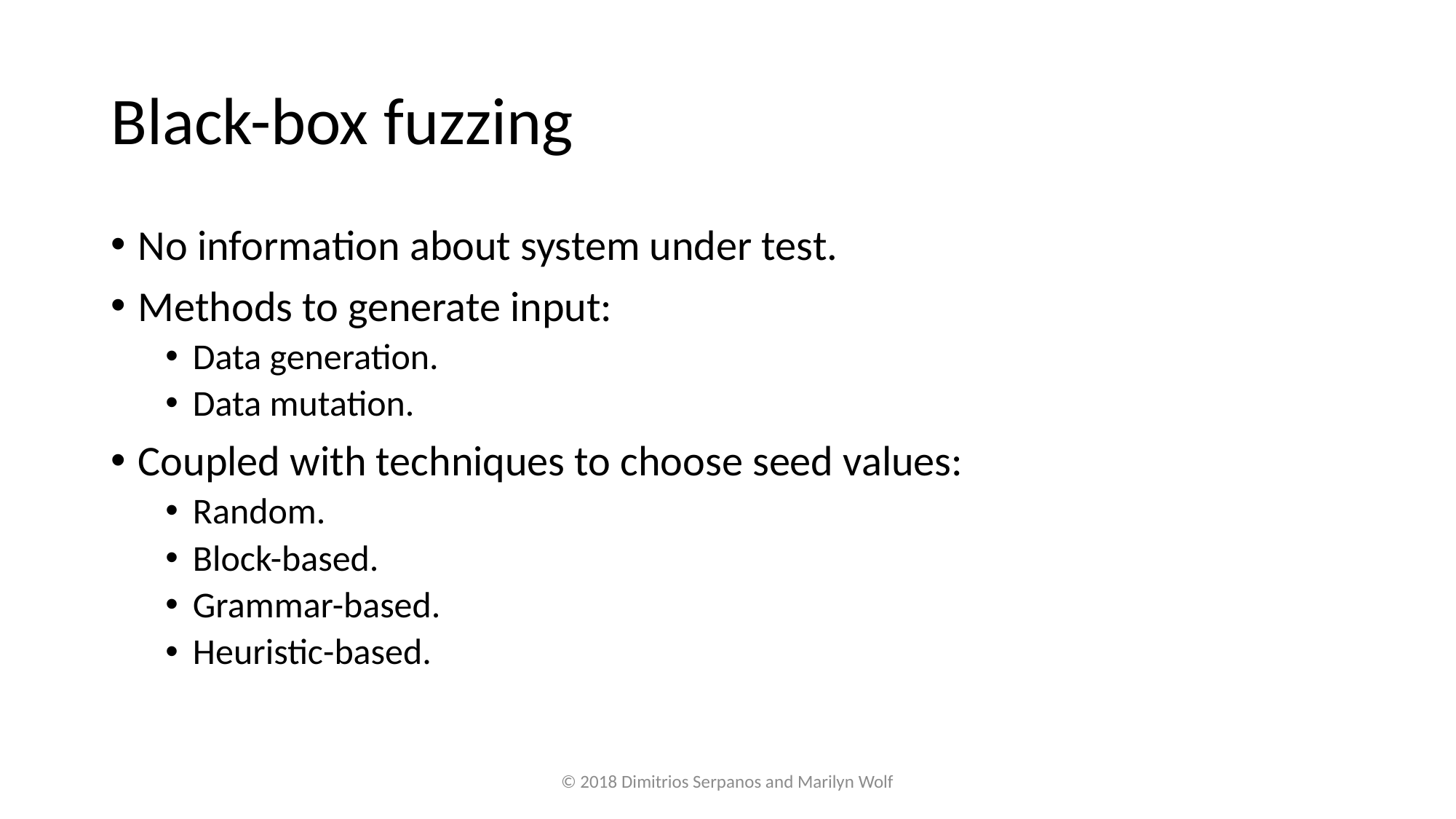

# Black-box fuzzing
No information about system under test.
Methods to generate input:
Data generation.
Data mutation.
Coupled with techniques to choose seed values:
Random.
Block-based.
Grammar-based.
Heuristic-based.
© 2018 Dimitrios Serpanos and Marilyn Wolf